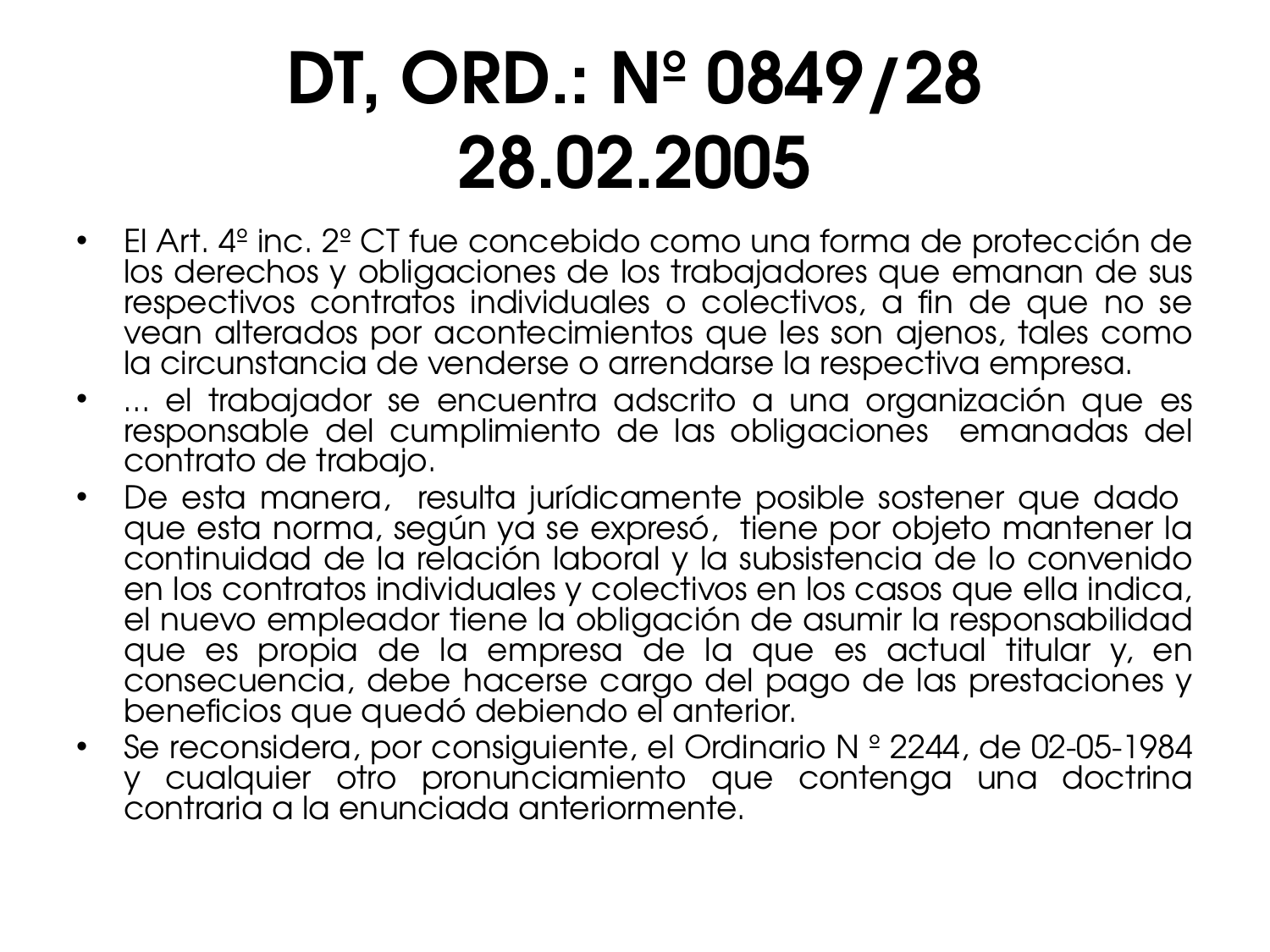

# DT, ORD.: Nº 0849/28 28.02.2005
El Art. 4º inc. 2º CT fue concebido como una forma de protección de los derechos y obligaciones de los trabajadores que emanan de sus respectivos contratos individuales o colectivos, a fin de que no se vean alterados por acontecimientos que les son ajenos, tales como la circunstancia de venderse o arrendarse la respectiva empresa.
… el trabajador se encuentra adscrito a una organización que es responsable del cumplimiento de las obligaciones  emanadas del contrato de trabajo.
De esta manera,  resulta jurídicamente posible sostener que dado  que esta norma, según ya se expresó,  tiene por objeto mantener la continuidad de la relación laboral y la subsistencia de lo convenido en los contratos individuales y colectivos en los casos que ella indica, el nuevo empleador tiene la obligación de asumir la responsabilidad que es propia de la empresa de la que es actual titular y, en consecuencia, debe hacerse cargo del pago de las prestaciones y beneficios que quedó debiendo el anterior.
Se reconsidera, por consiguiente, el Ordinario N º 2244, de 02-05-1984 y cualquier otro pronunciamiento que contenga una doctrina contraria a la enunciada anteriormente.